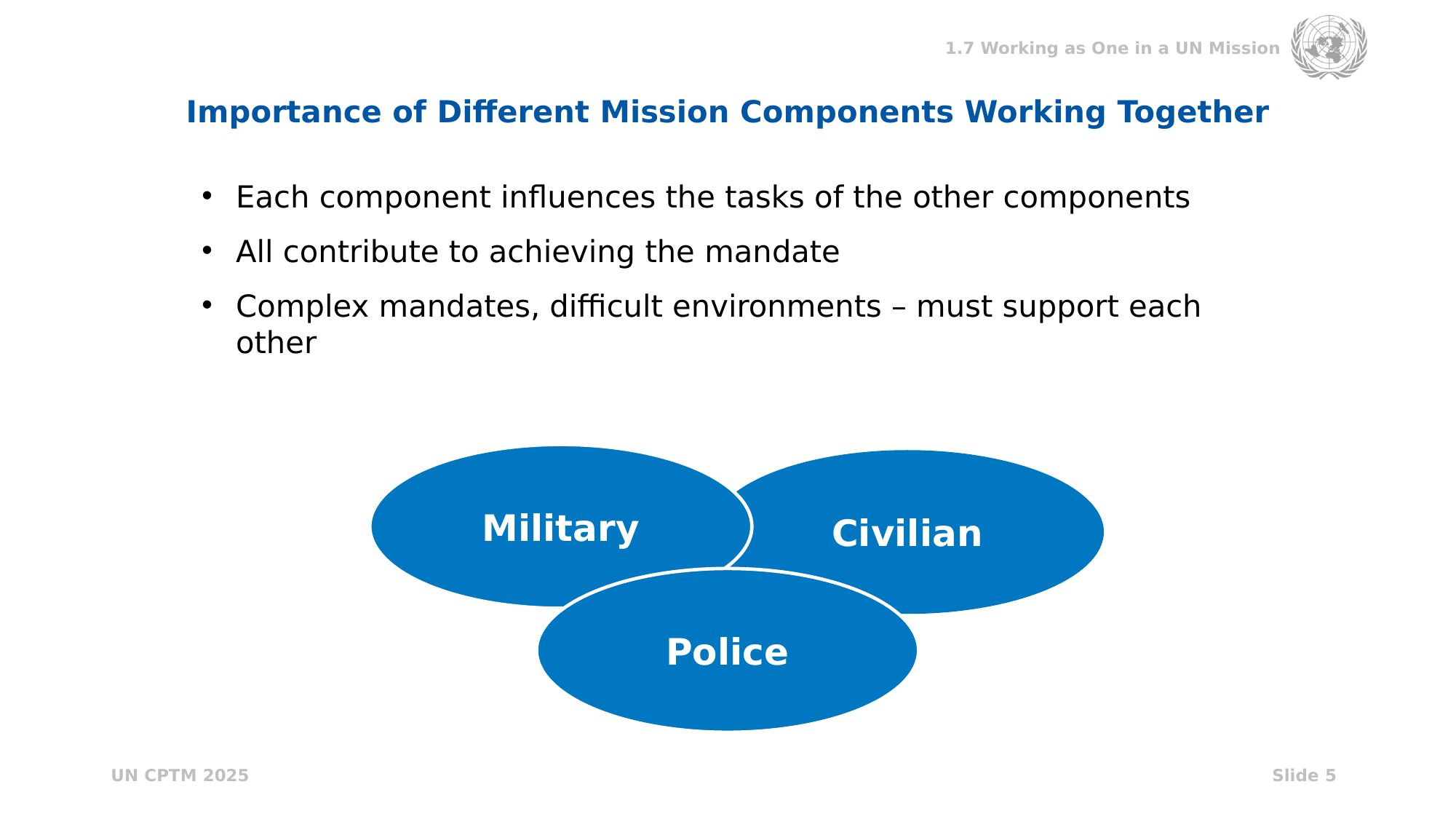

Importance of Different Mission Components Working Together
Each component influences the tasks of the other components
All contribute to achieving the mandate
Complex mandates, difficult environments – must support each other
Military
Civilian
Police